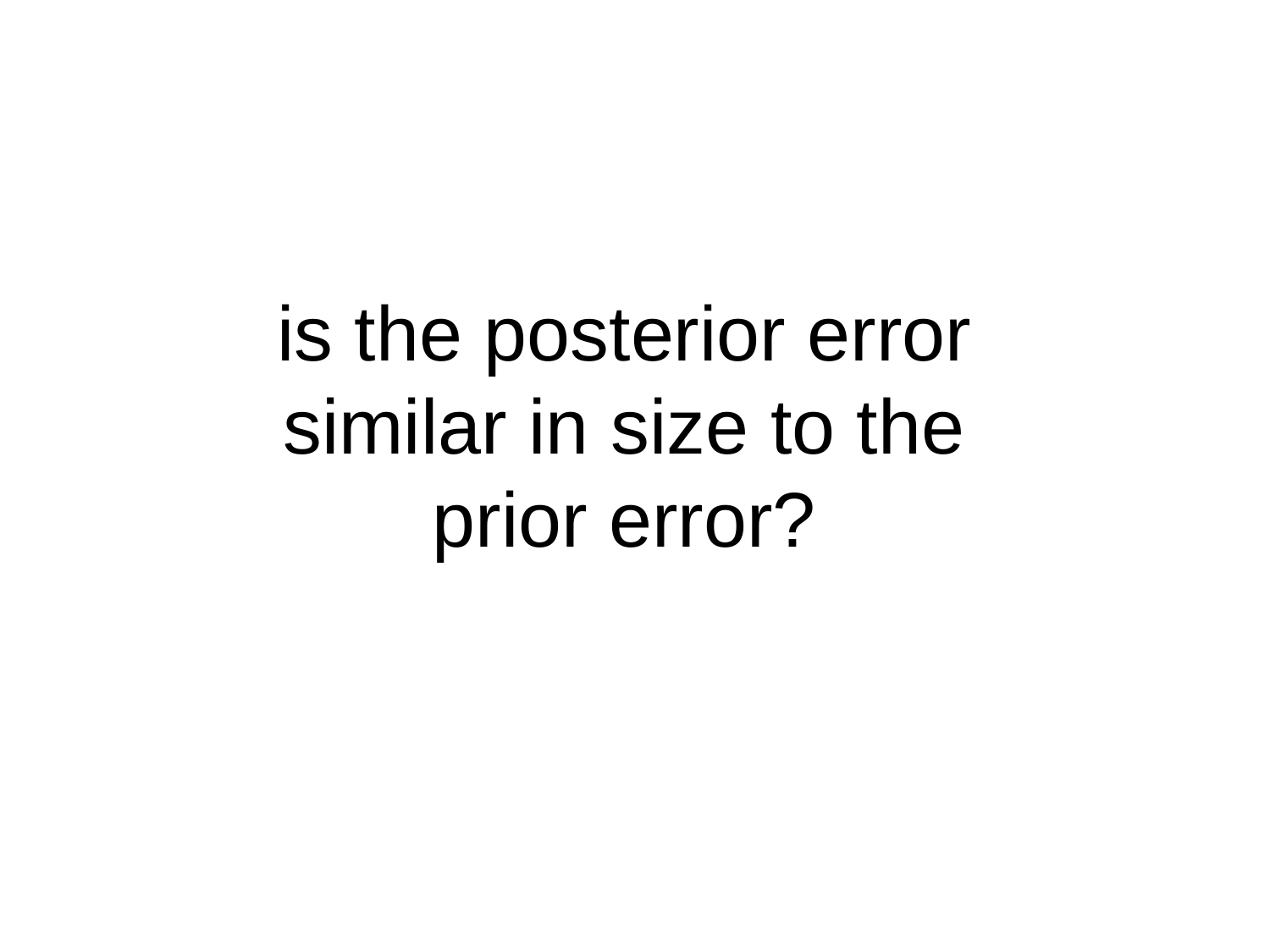

# is the posterior error similar in size to the prior error?